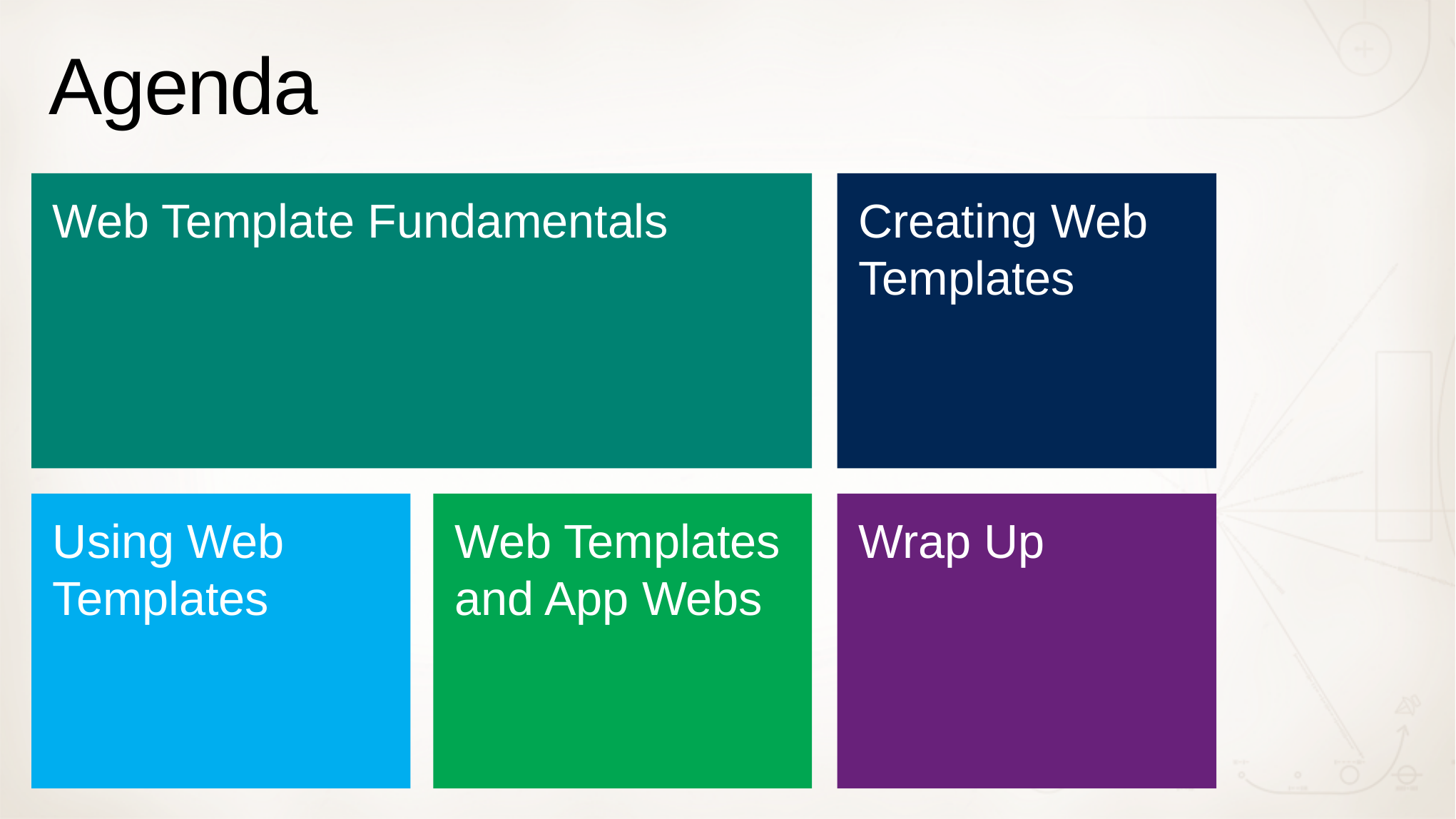

# Agenda
Web Template Fundamentals
Creating Web Templates
Using Web Templates
Web Templates and App Webs
Wrap Up